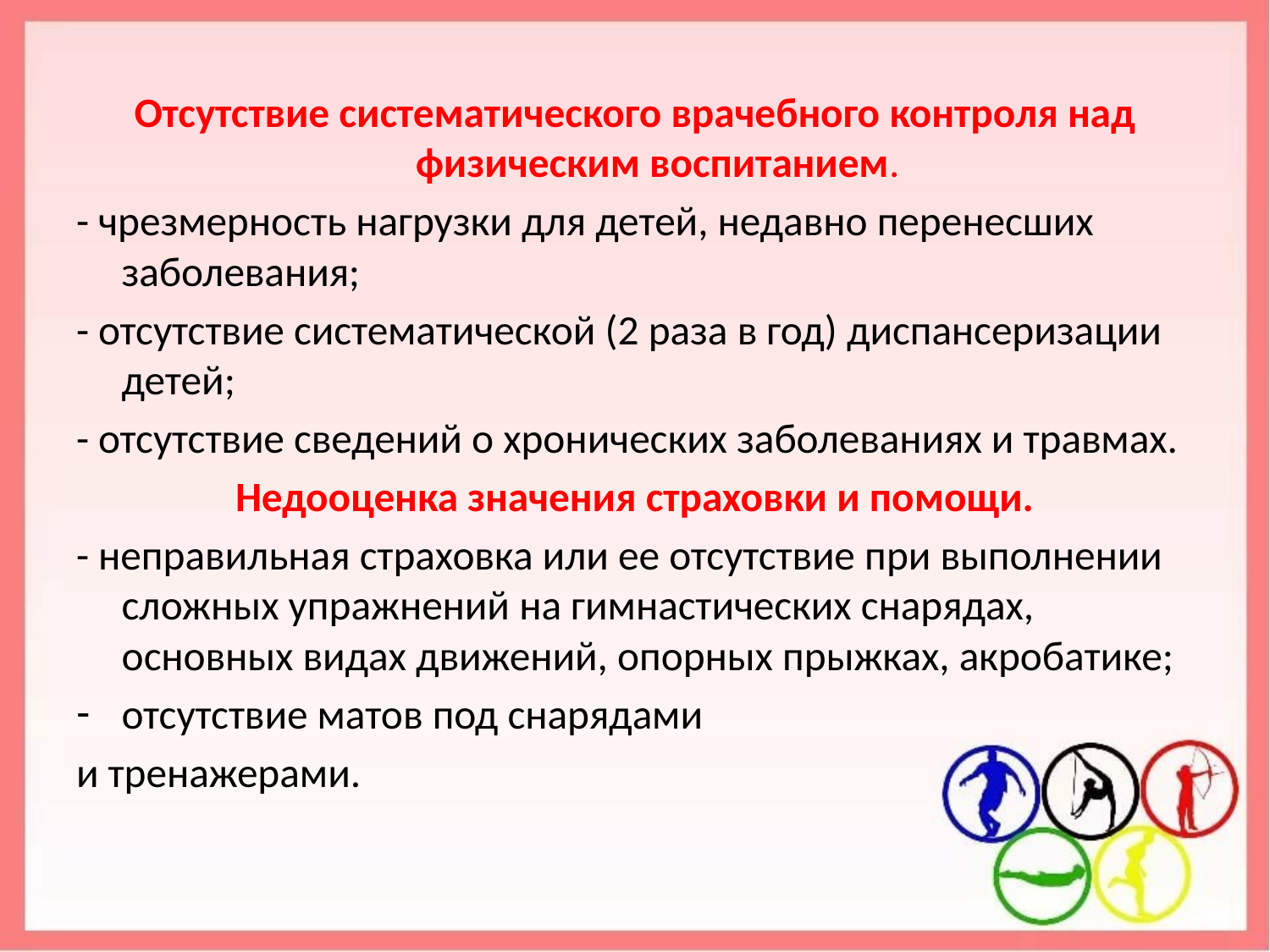

Отсутствие систематического врачебного контроля над физическим воспитанием.
- чрезмерность нагрузки для детей, недавно перенесших заболевания;
- отсутствие систематической (2 раза в год) диспансеризации детей;
- отсутствие сведений о хронических заболеваниях и травмах.
Недооценка значения страховки и помощи.
- неправильная страховка или ее отсутствие при выполнении сложных упражнений на гимнастических снарядах, основных видах движений, опорных прыжках, акробатике;
отсутствие матов под снарядами
и тренажерами.